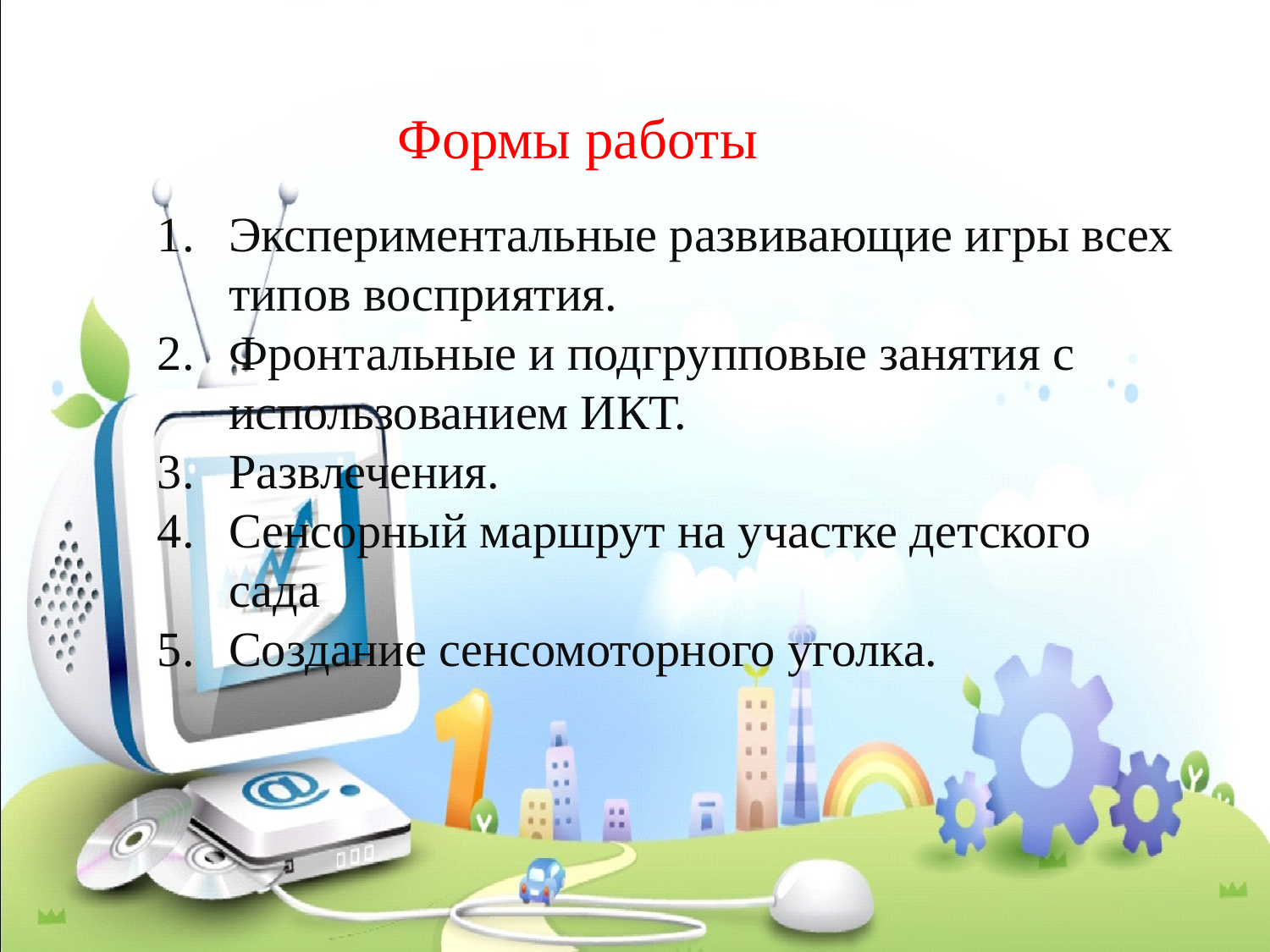

Формы работы
Экспериментальные развивающие игры всех типов восприятия.
Фронтальные и подгрупповые занятия с использованием ИКТ.
Развлечения.
Сенсорный маршрут на участке детского сада
Создание сенсомоторного уголка.